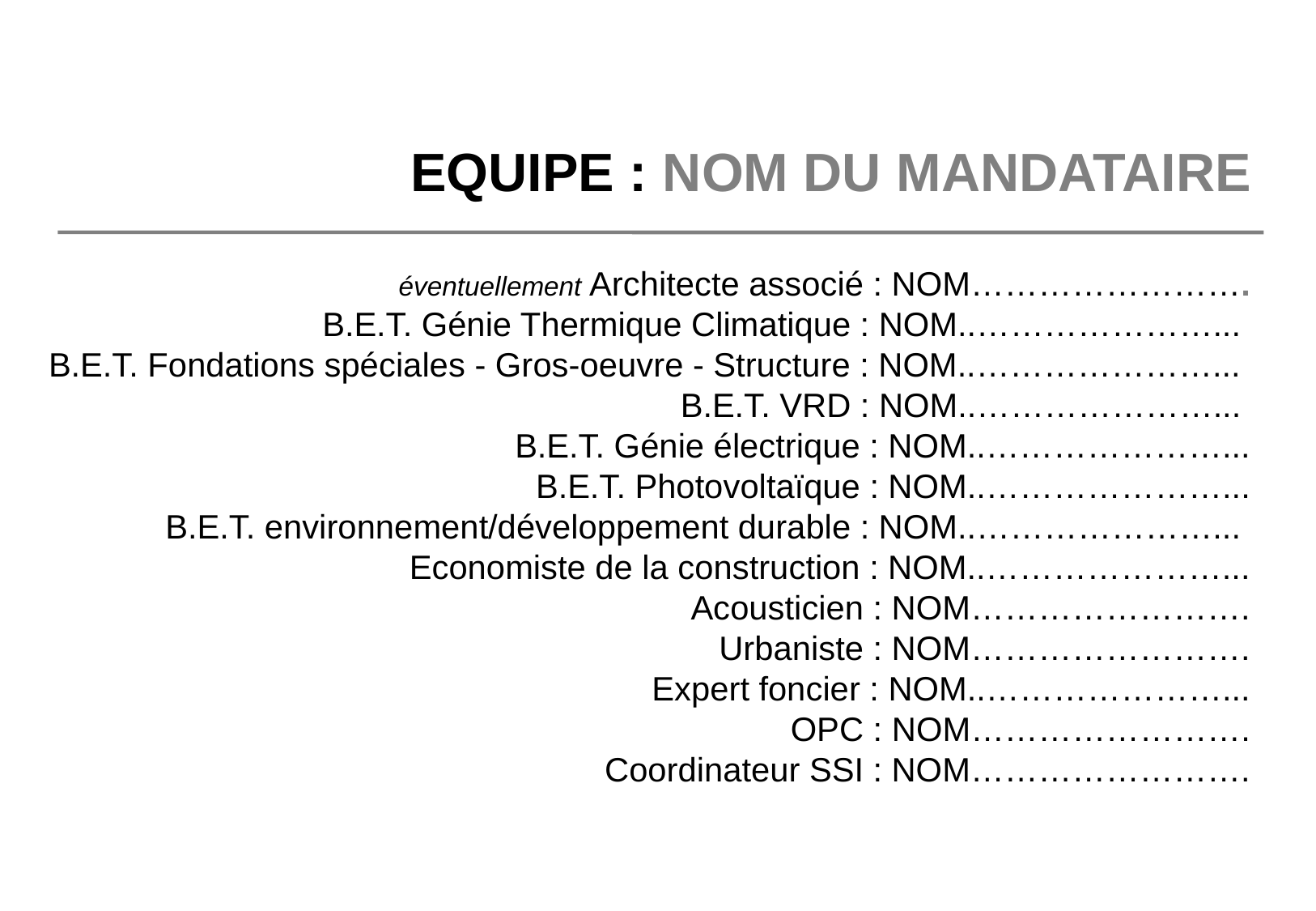

EQUIPE : NOM DU MANDATAIRE

éventuellement Architecte associé : NOM…………………….
B.E.T. Génie Thermique Climatique : NOM..…………………...
B.E.T. Fondations spéciales - Gros-oeuvre - Structure : NOM..…………………...
B.E.T. VRD : NOM..…………………...
B.E.T. Génie électrique : NOM..…………………...
B.E.T. Photovoltaïque : NOM..…………………...
B.E.T. environnement/développement durable : NOM..…………………...
Economiste de la construction : NOM..…………………...
Acousticien : NOM…………………….
Urbaniste : NOM…………………….
Expert foncier : NOM..…………………...
OPC : NOM…………………….
Coordinateur SSI : NOM…………………….